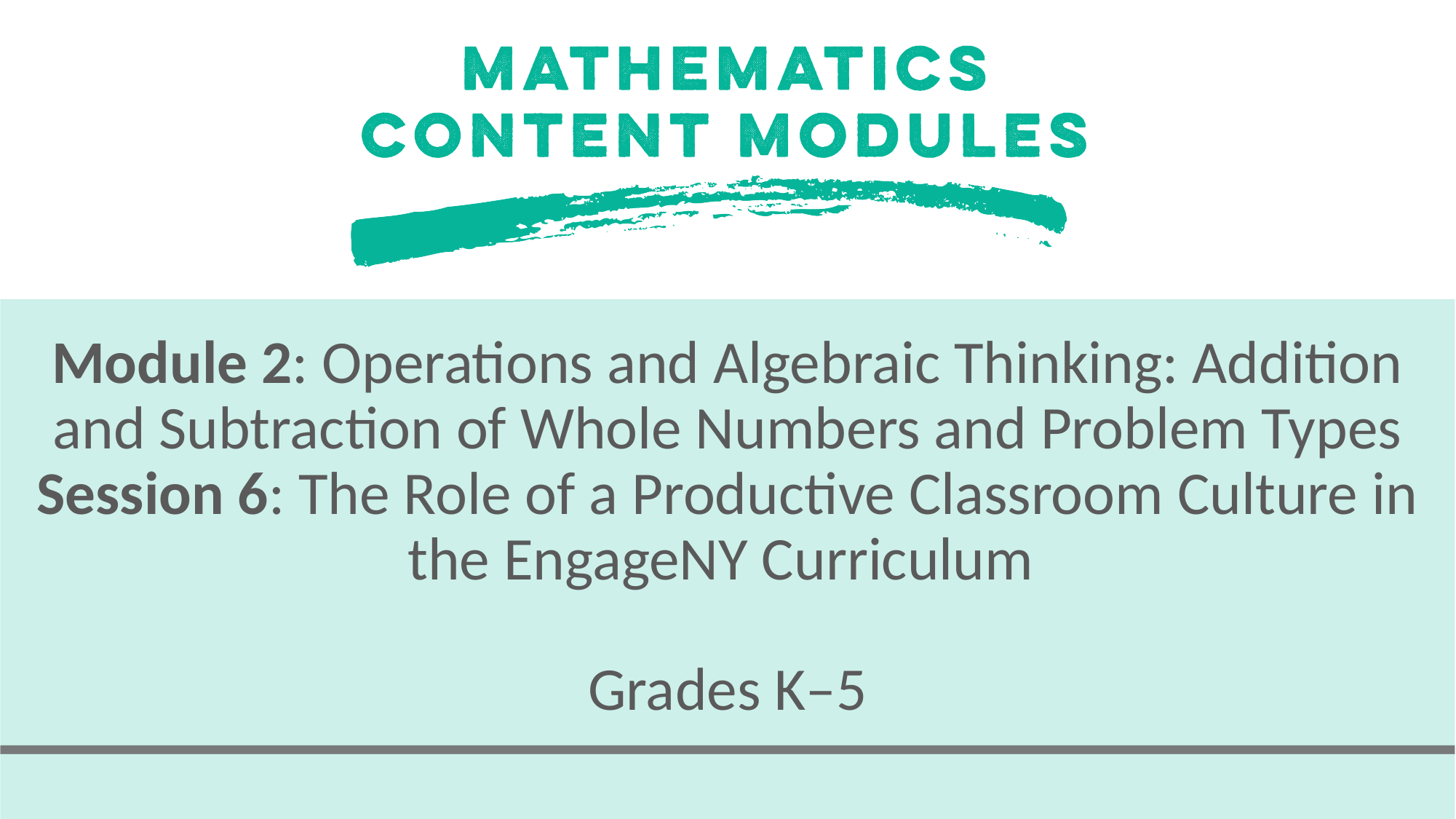

# Module 2: Operations and Algebraic Thinking: Addition and Subtraction of Whole Numbers and Problem Types Session 6: The Role of a Productive Classroom Culture in the EngageNY Curriculum Grades K–5